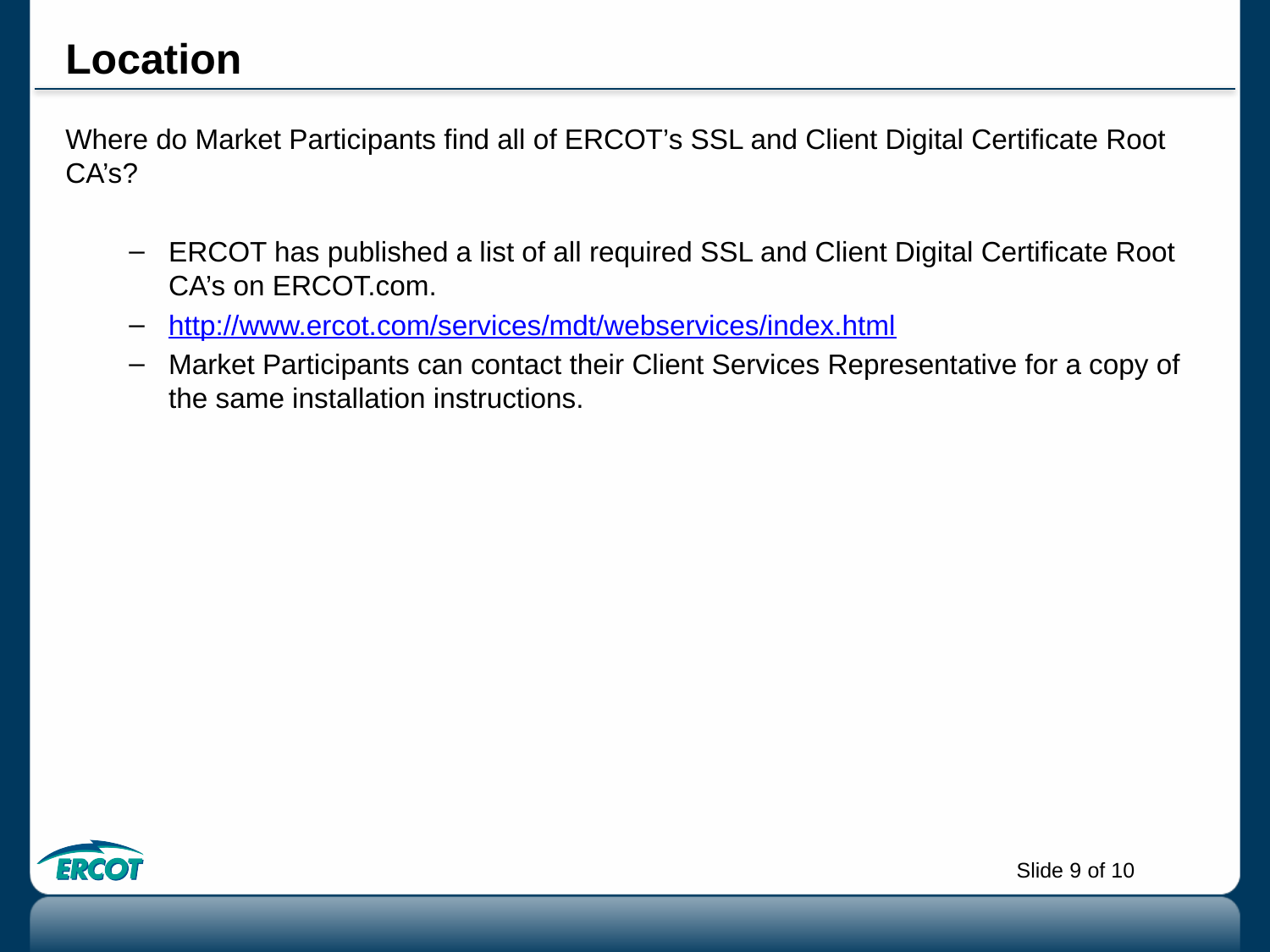

# Location
Where do Market Participants find all of ERCOT’s SSL and Client Digital Certificate Root CA’s?

ERCOT has published a list of all required SSL and Client Digital Certificate Root CA’s on ERCOT.com.
http://www.ercot.com/services/mdt/webservices/index.html
Market Participants can contact their Client Services Representative for a copy of the same installation instructions.